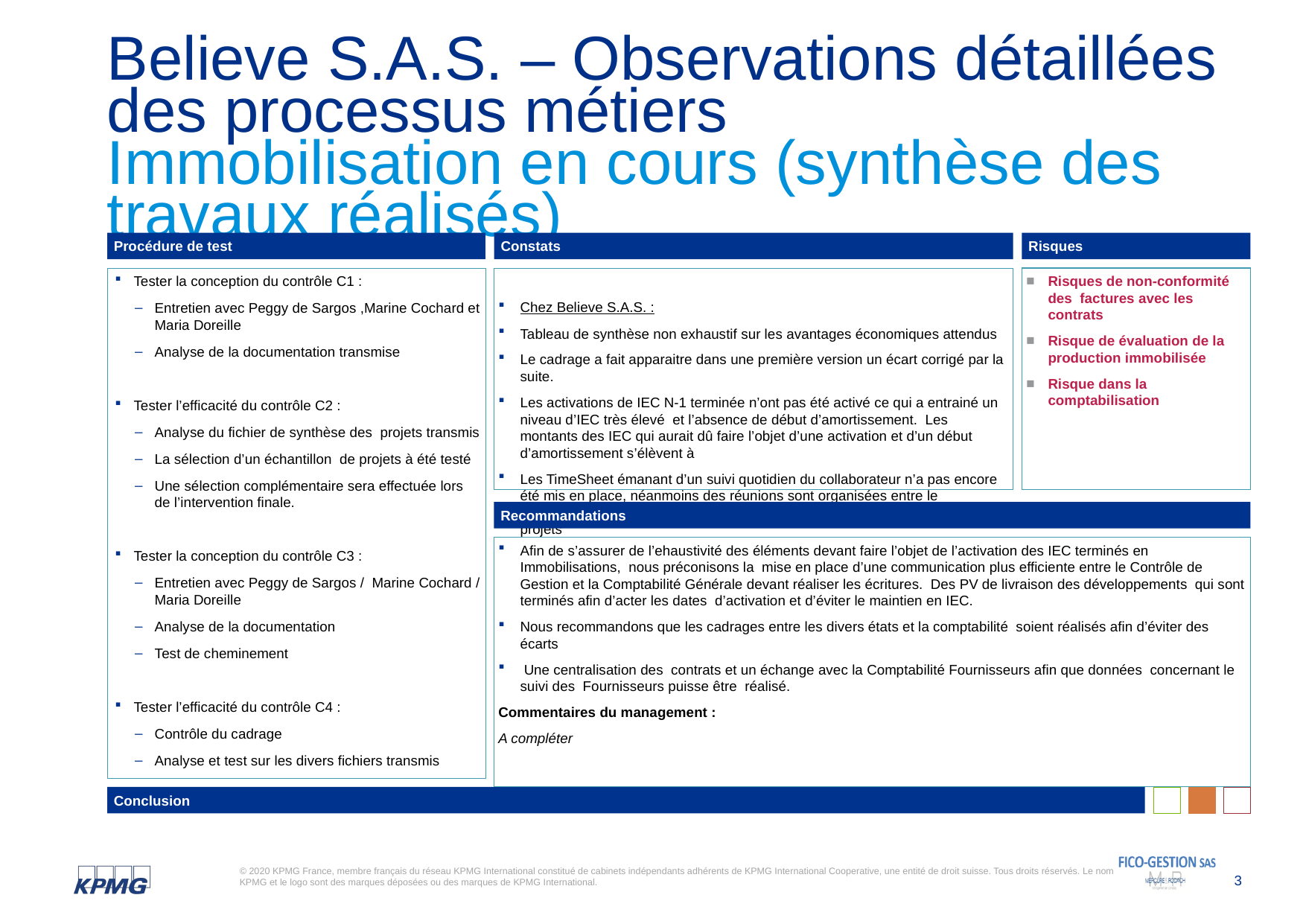

Believe S.A.S. – Observations détaillées des processus métiers
Immobilisation en cours (synthèse des travaux réalisés)
Procédure de test
Constats
Risques
Risques de non-conformité des  factures avec les contrats
Risque de évaluation de la production immobilisée
Risque dans la comptabilisation

Tester la conception du contrôle C1 :
Entretien avec Peggy de Sargos ,Marine Cochard et Maria Doreille
Analyse de la documentation transmise

Tester l’efficacité du contrôle C2 :
Analyse du fichier de synthèse des  projets transmis
La sélection d’un échantillon  de projets à été testé
Une sélection complémentaire sera effectuée lors de l’intervention finale.

Tester la conception du contrôle C3 :
Entretien avec Peggy de Sargos /  Marine Cochard / Maria Doreille
Analyse de la documentation
Test de cheminement

Tester l’efficacité du contrôle C4 :
Contrôle du cadrage
Analyse et test sur les divers fichiers transmis

Chez Believe S.A.S. :
Tableau de synthèse non exhaustif sur les avantages économiques attendus
Le cadrage a fait apparaitre dans une première version un écart corrigé par la suite.
Les activations de IEC N-1 terminée n’ont pas été activé ce qui a entrainé un niveau d’IEC très élevé  et l’absence de début d’amortissement.  Les montants des IEC qui aurait dû faire l’objet d’une activation et d’un début d’amortissement s’élèvent à
Les TimeSheet émanant d’un suivi quotidien du collaborateur n’a pas encore été mis en place, néanmoins des réunions sont organisées entre le responsable et le collaborateur pour déterminer les temps affectés sur les projets

Recommandations
Afin de s’assurer de l’ehaustivité des éléments devant faire l’objet de l’activation des IEC terminés en Immobilisations,  nous préconisons la  mise en place d’une communication plus efficiente entre le Contrôle de Gestion et la Comptabilité Générale devant réaliser les écritures.  Des PV de livraison des développements  qui sont terminés afin d’acter les dates  d’activation et d’éviter le maintien en IEC.
Nous recommandons que les cadrages entre les divers états et la comptabilité  soient réalisés afin d’éviter des écarts
 Une centralisation des  contrats et un échange avec la Comptabilité Fournisseurs afin que données  concernant le suivi des  Fournisseurs puisse être  réalisé.
Commentaires du management :
A compléter

Conclusion